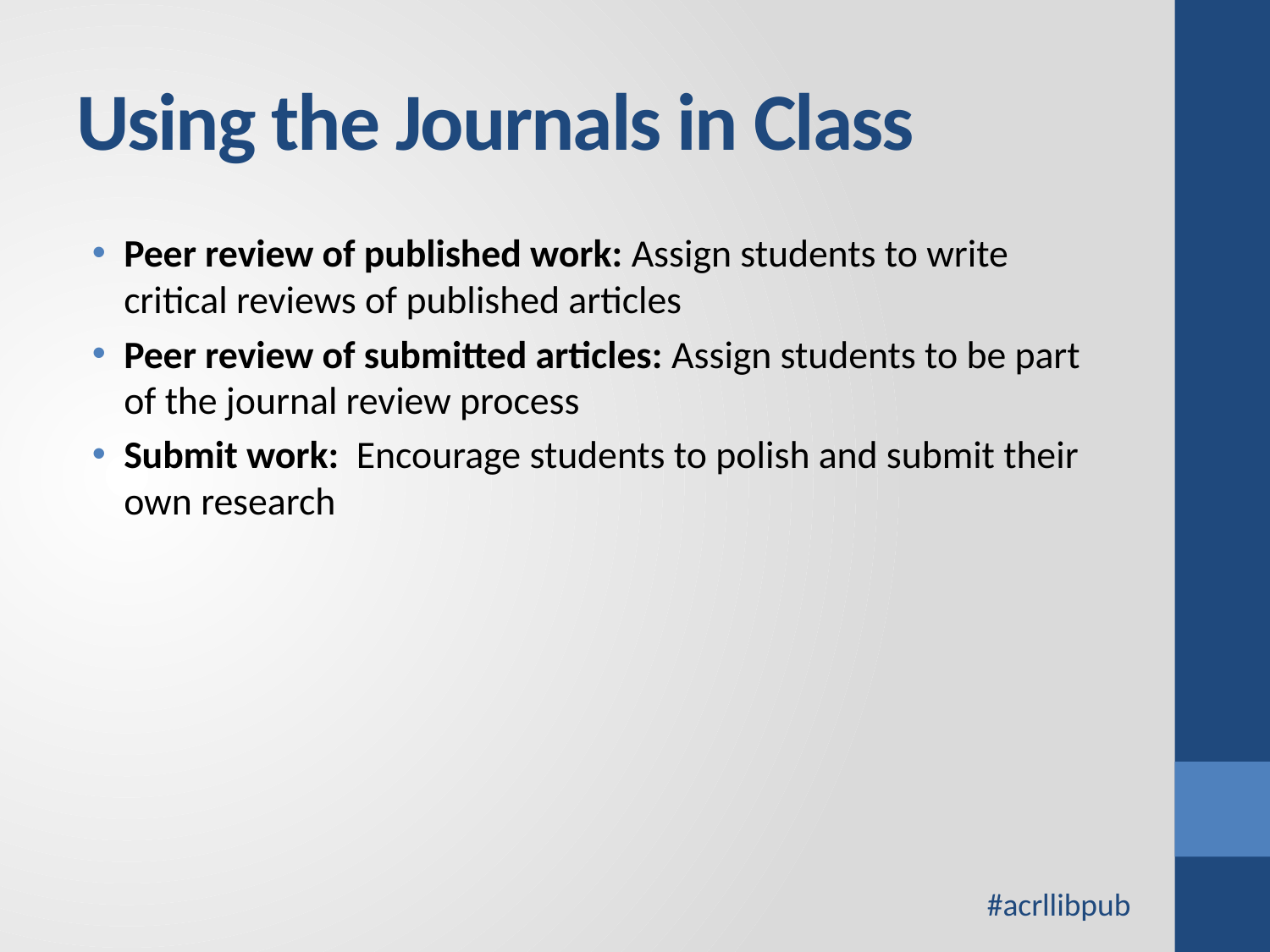

# Using the Journals in Class
Peer review of published work: Assign students to write critical reviews of published articles
Peer review of submitted articles: Assign students to be part of the journal review process
Submit work:  Encourage students to polish and submit their own research
#acrllibpub